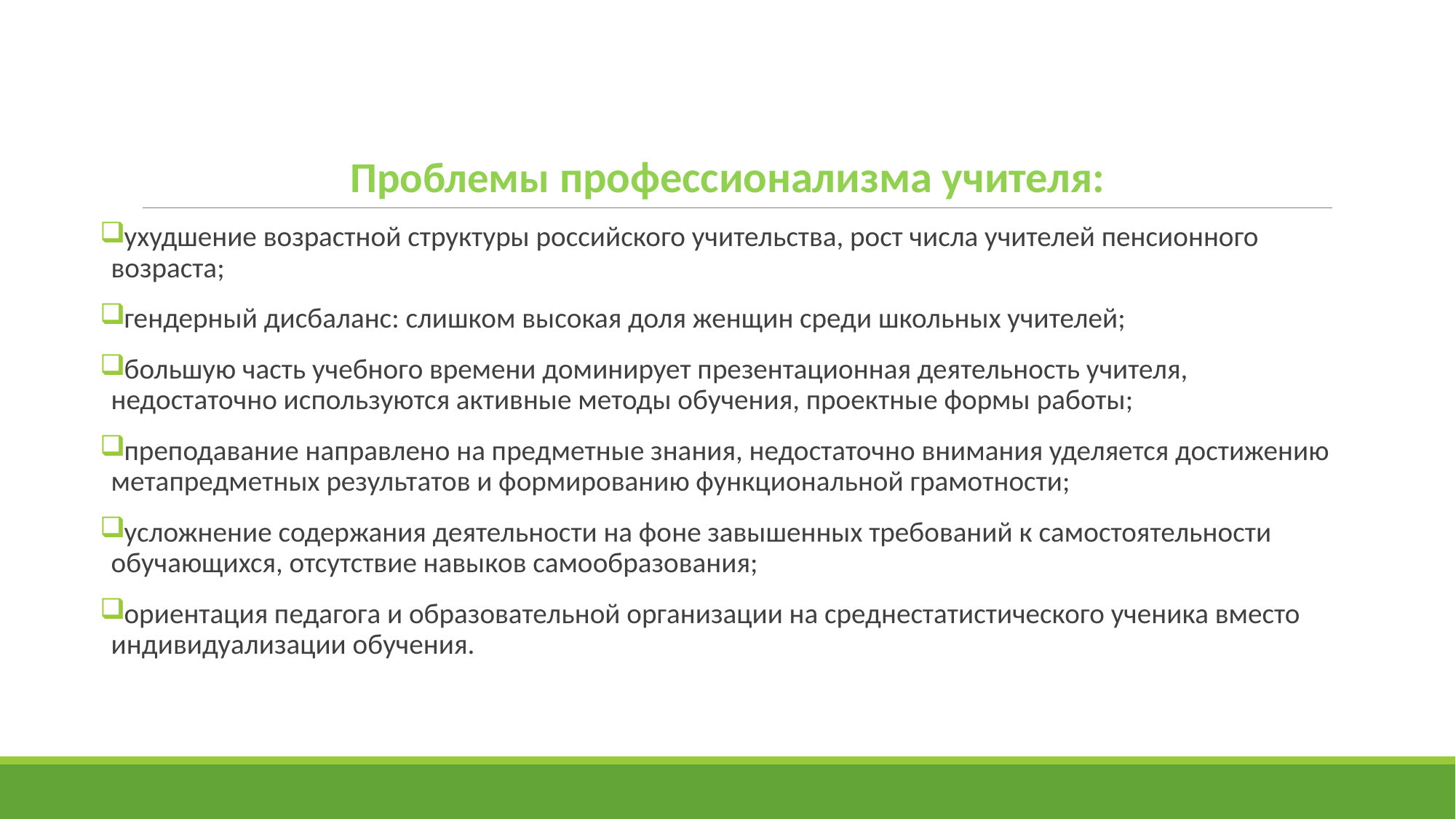

#
Проблемы профессионализма учителя:
ухудшение возрастной структуры российского учительства, рост числа учителей пенсионного возраста;
гендерный дисбаланс: слишком высокая доля женщин среди школьных учителей;
большую часть учебного времени доминирует презентационная деятельность учителя, недостаточно используются активные методы обучения, проектные формы работы;
преподавание направлено на предметные знания, недостаточно внимания уделяется достижению метапредметных результатов и формированию функциональной грамотности;
усложнение содержания деятельности на фоне завышенных требований к самостоятельности обучающихся, отсутствие навыков самообразования;
ориентация педагога и образовательной организации на среднестатистического ученика вместо индивидуализации обучения.